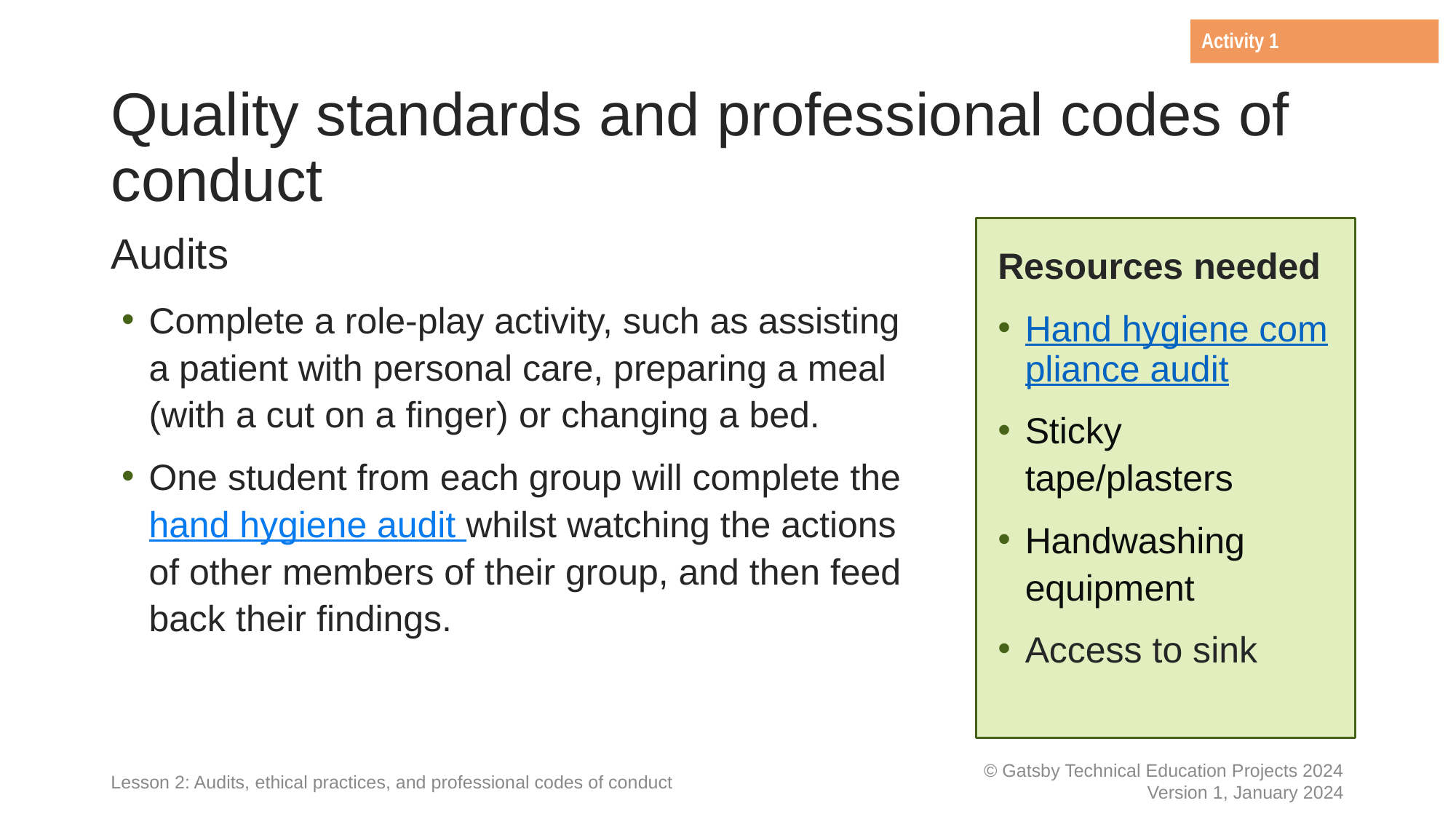

Activity 1
# Quality standards and professional codes of conduct
Audits
Resources needed
Hand hygiene compliance audit
Sticky tape/plasters
Handwashing equipment
Access to sink
Complete a role-play activity, such as assisting a patient with personal care, preparing a meal (with a cut on a finger) or changing a bed.
One student from each group will complete the hand hygiene audit whilst watching the actions of other members of their group, and then feed back their findings.
Lesson 2: Audits, ethical practices, and professional codes of conduct